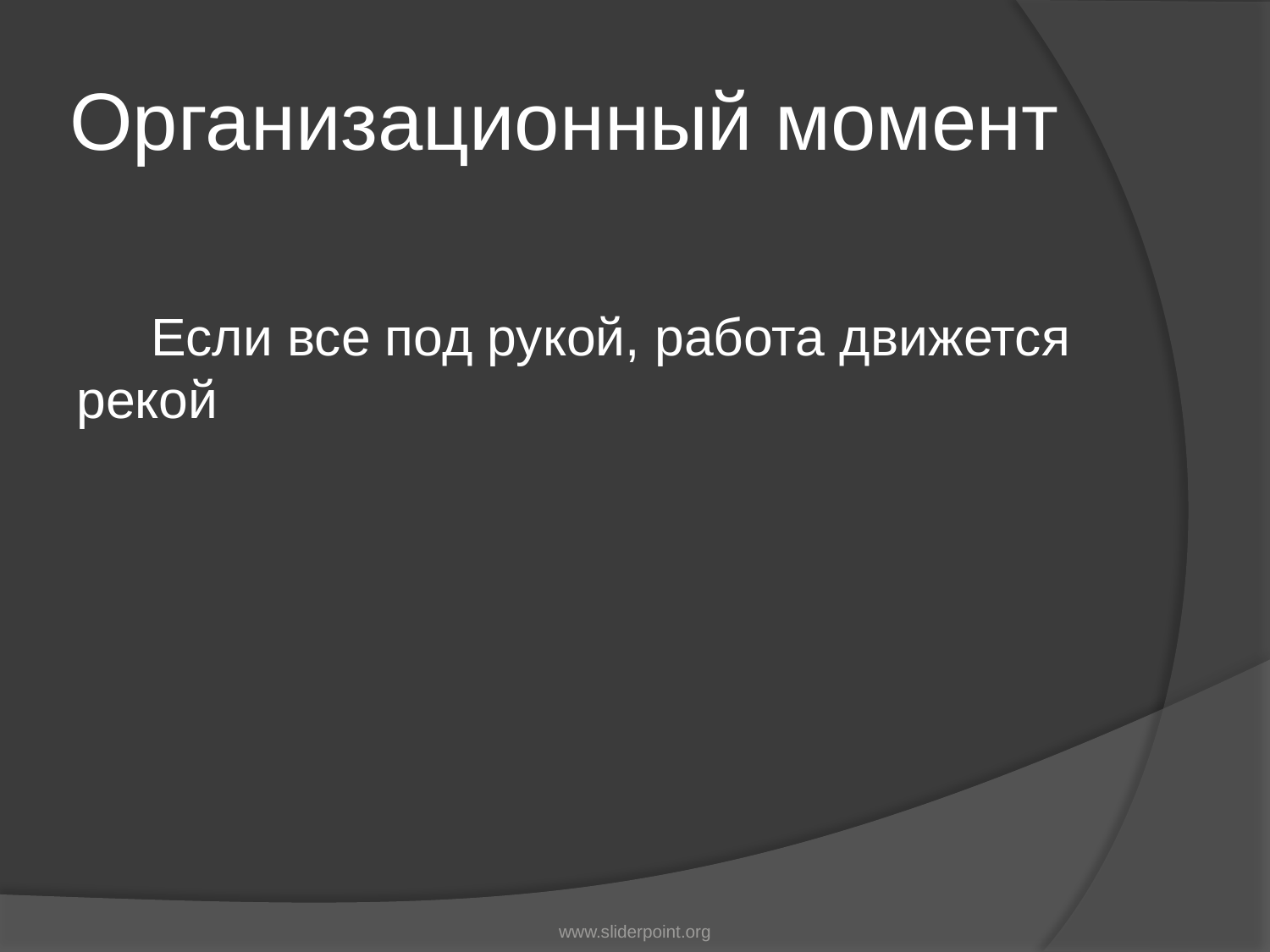

# Организационный момент

Если все под рукой, работа движется рекой
www.sliderpoint.org